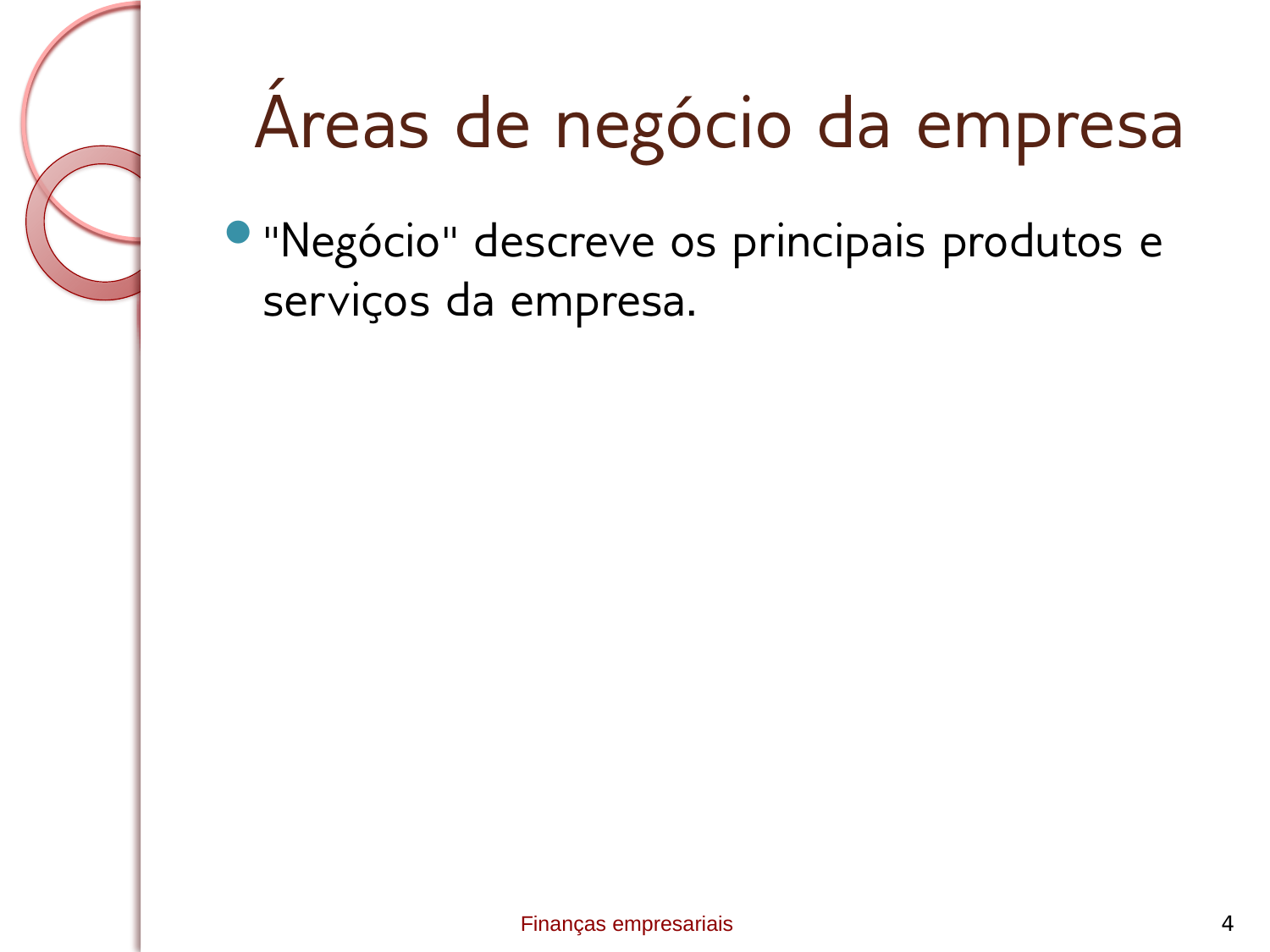

# Áreas de negócio da empresa
"Negócio" descreve os principais produtos e serviços da empresa.

Finanças empresariais
4